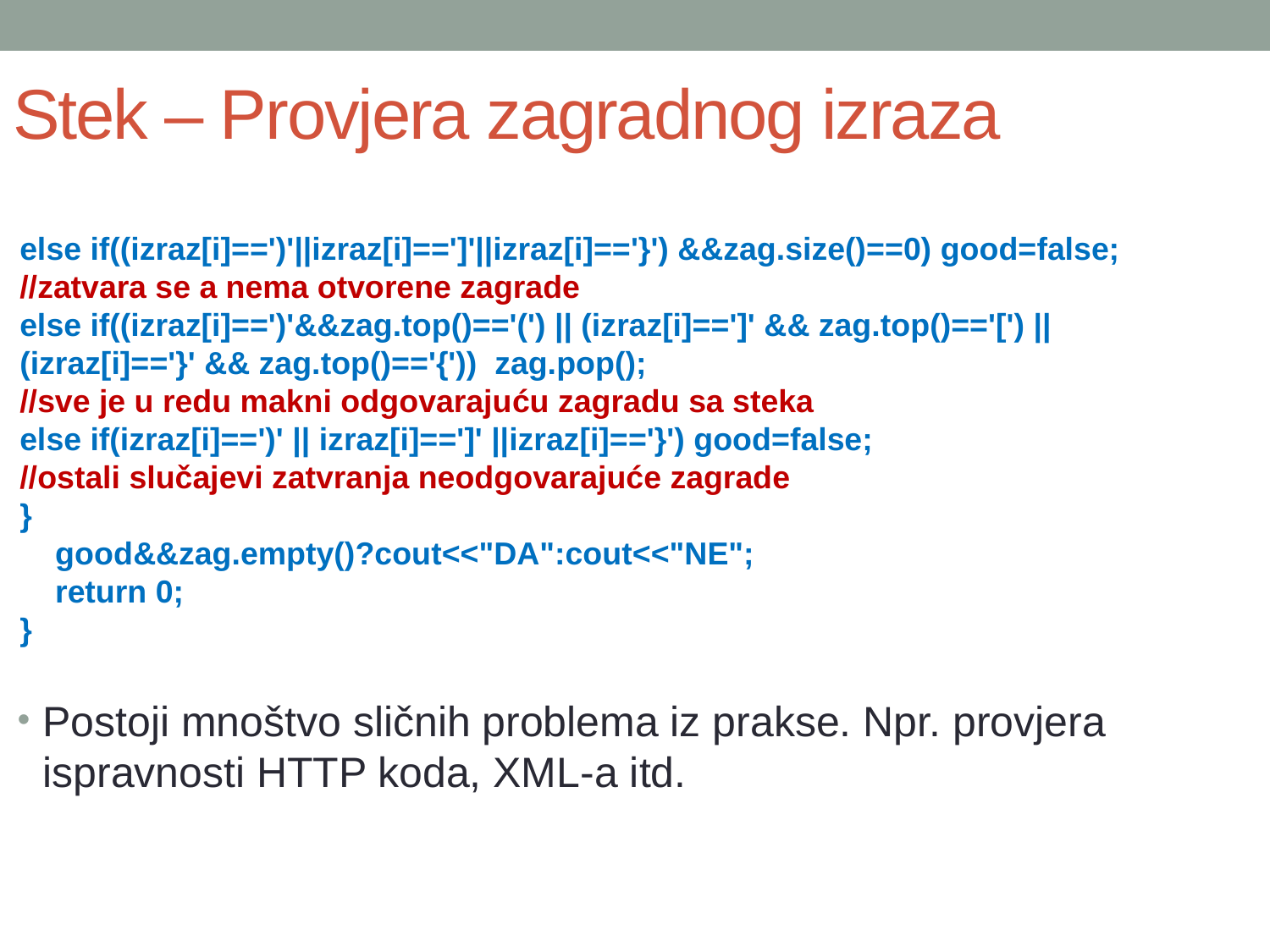

# Stek – Provjera zagradnog izraza
else if((izraz[i]==')'||izraz[i]==']'||izraz[i]=='}') &&zag.size()==0) good=false; //zatvara se a nema otvorene zagrade
else if((izraz[i]==')'&&zag.top()=='(') || (izraz[i]==']' && zag.top()=='[') ||
(izraz[i]=='}' && zag.top()=='{'))  zag.pop();
//sve je u redu makni odgovarajuću zagradu sa steka
else if(izraz[i]==')' || izraz[i]==']' ||izraz[i]=='}') good=false;
//ostali slučajevi zatvranja neodgovarajuće zagrade
}
    good&&zag.empty()?cout<<"DA":cout<<"NE";
    return 0;
}
Postoji mnoštvo sličnih problema iz prakse. Npr. provjera ispravnosti HTTP koda, XML-a itd.